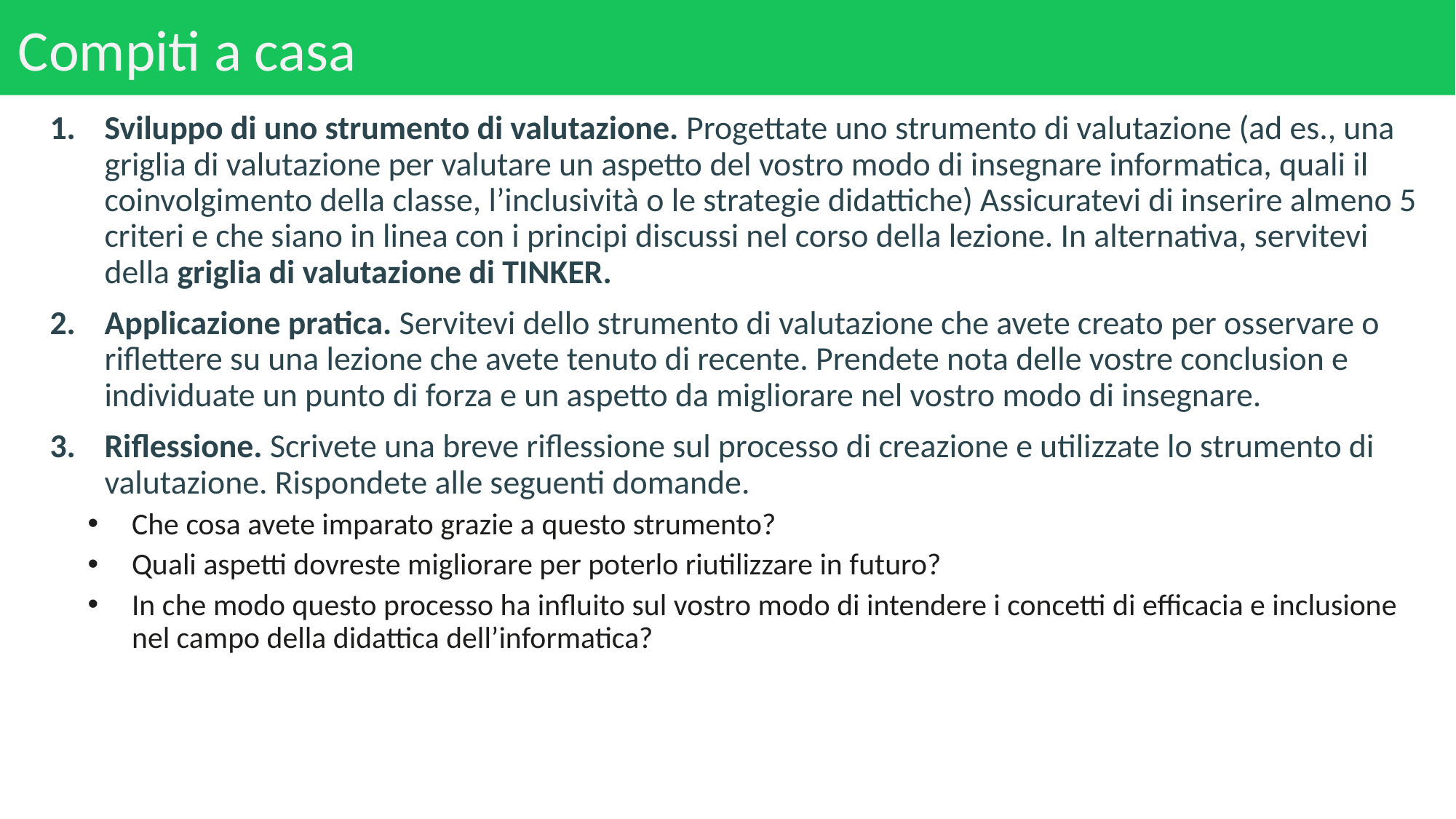

# Compiti a casa
Sviluppo di uno strumento di valutazione. Progettate uno strumento di valutazione (ad es., una griglia di valutazione per valutare un aspetto del vostro modo di insegnare informatica, quali il coinvolgimento della classe, l’inclusività o le strategie didattiche) Assicuratevi di inserire almeno 5 criteri e che siano in linea con i principi discussi nel corso della lezione. In alternativa, servitevi della griglia di valutazione di TINKER.
Applicazione pratica. Servitevi dello strumento di valutazione che avete creato per osservare o riflettere su una lezione che avete tenuto di recente. Prendete nota delle vostre conclusion e individuate un punto di forza e un aspetto da migliorare nel vostro modo di insegnare.
Riflessione. Scrivete una breve riflessione sul processo di creazione e utilizzate lo strumento di valutazione. Rispondete alle seguenti domande.
Che cosa avete imparato grazie a questo strumento?
Quali aspetti dovreste migliorare per poterlo riutilizzare in futuro?
In che modo questo processo ha influito sul vostro modo di intendere i concetti di efficacia e inclusione nel campo della didattica dell’informatica?